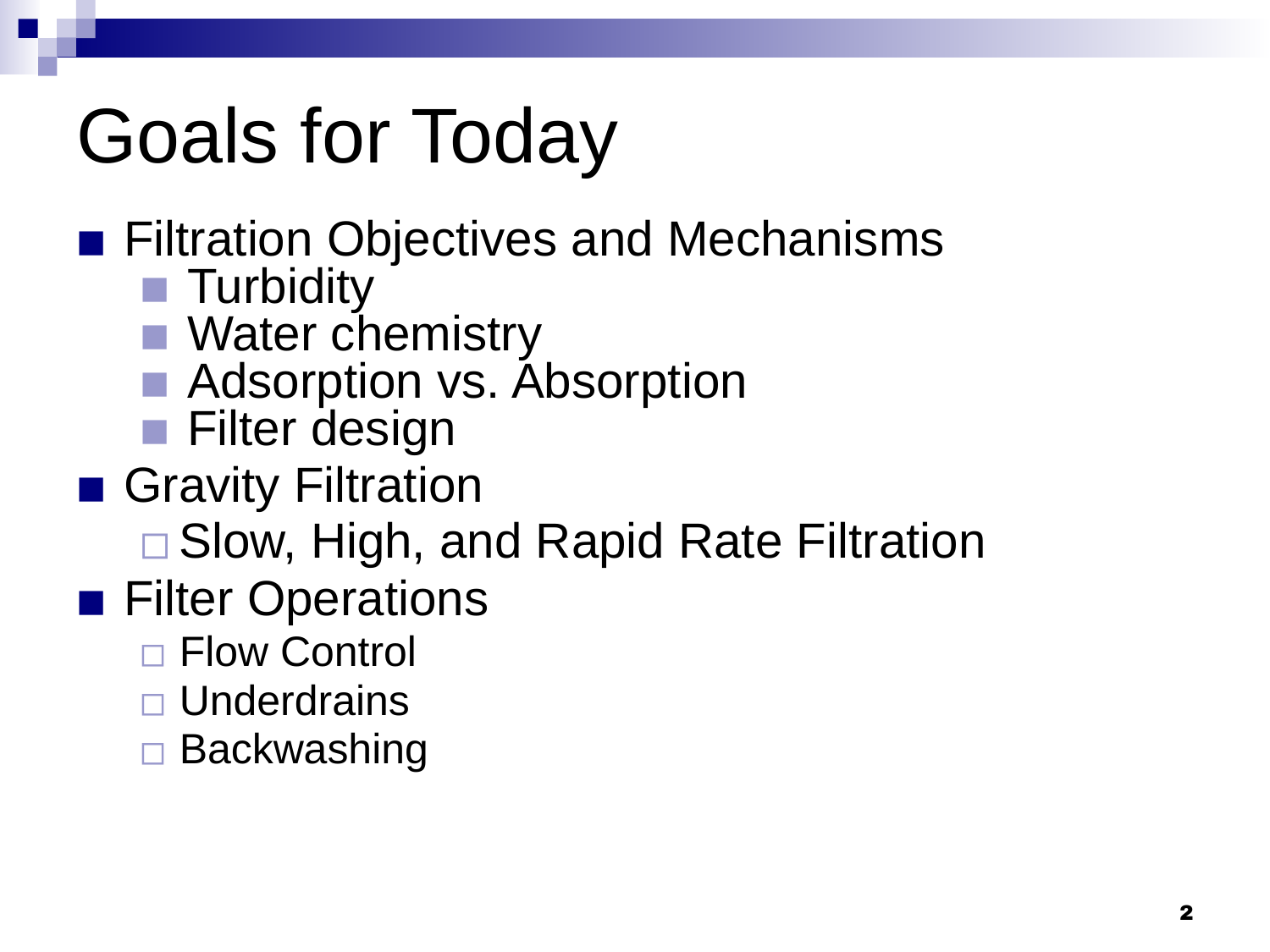

# Goals for Today
Filtration Objectives and Mechanisms
Turbidity
Water chemistry
Adsorption vs. Absorption
Filter design
Gravity Filtration
Slow, High, and Rapid Rate Filtration
Filter Operations
Flow Control
Underdrains
Backwashing
2